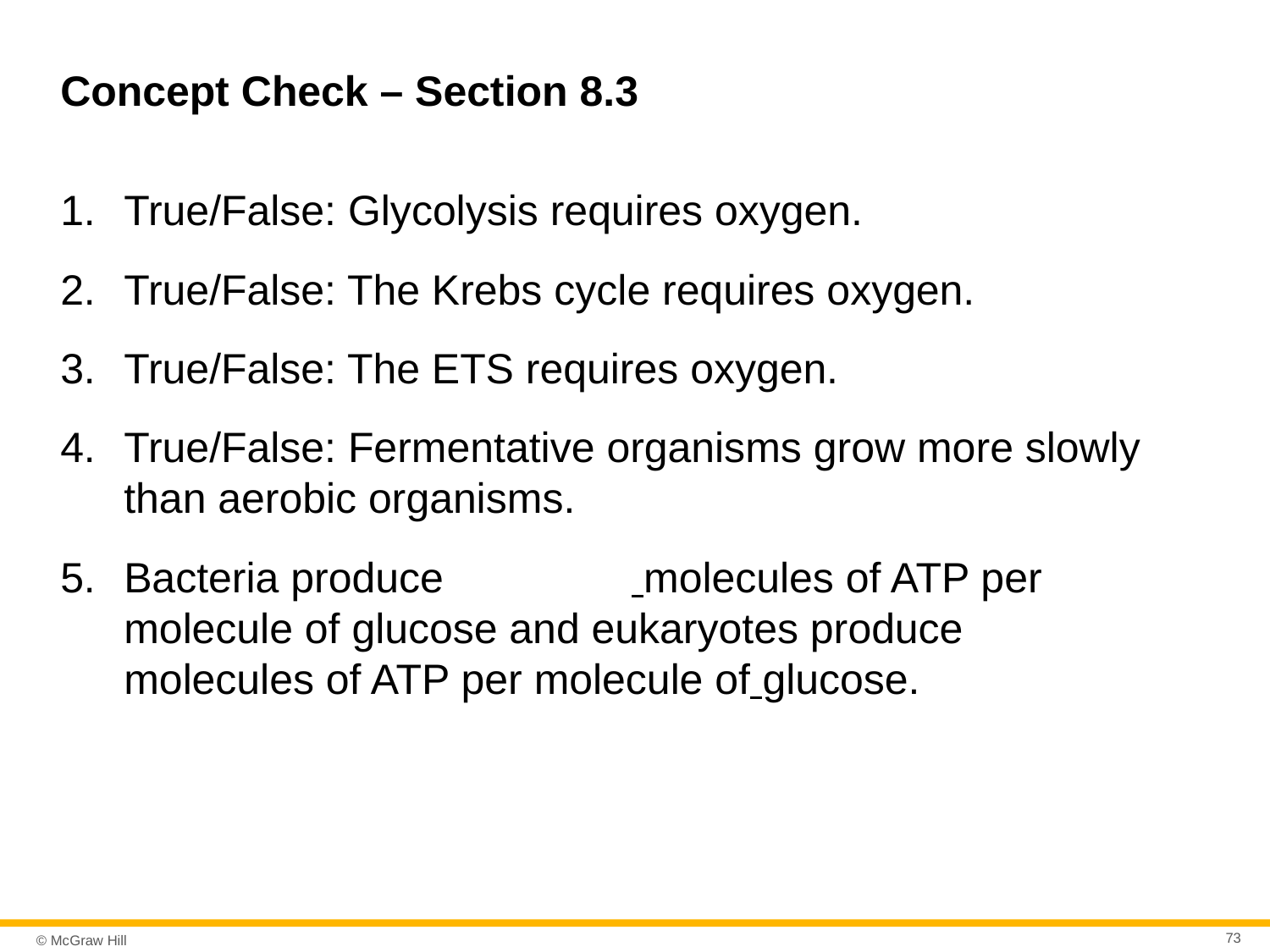

# Concept Check – Section 8.3
True/False: Glycolysis requires oxygen.
True/False: The Krebs cycle requires oxygen.
True/False: The ETS requires oxygen.
True/False: Fermentative organisms grow more slowly than aerobic organisms.
Bacteria produce 		 molecules of ATP per molecule of glucose and eukaryotes produce 		 molecules of ATP per molecule of glucose.